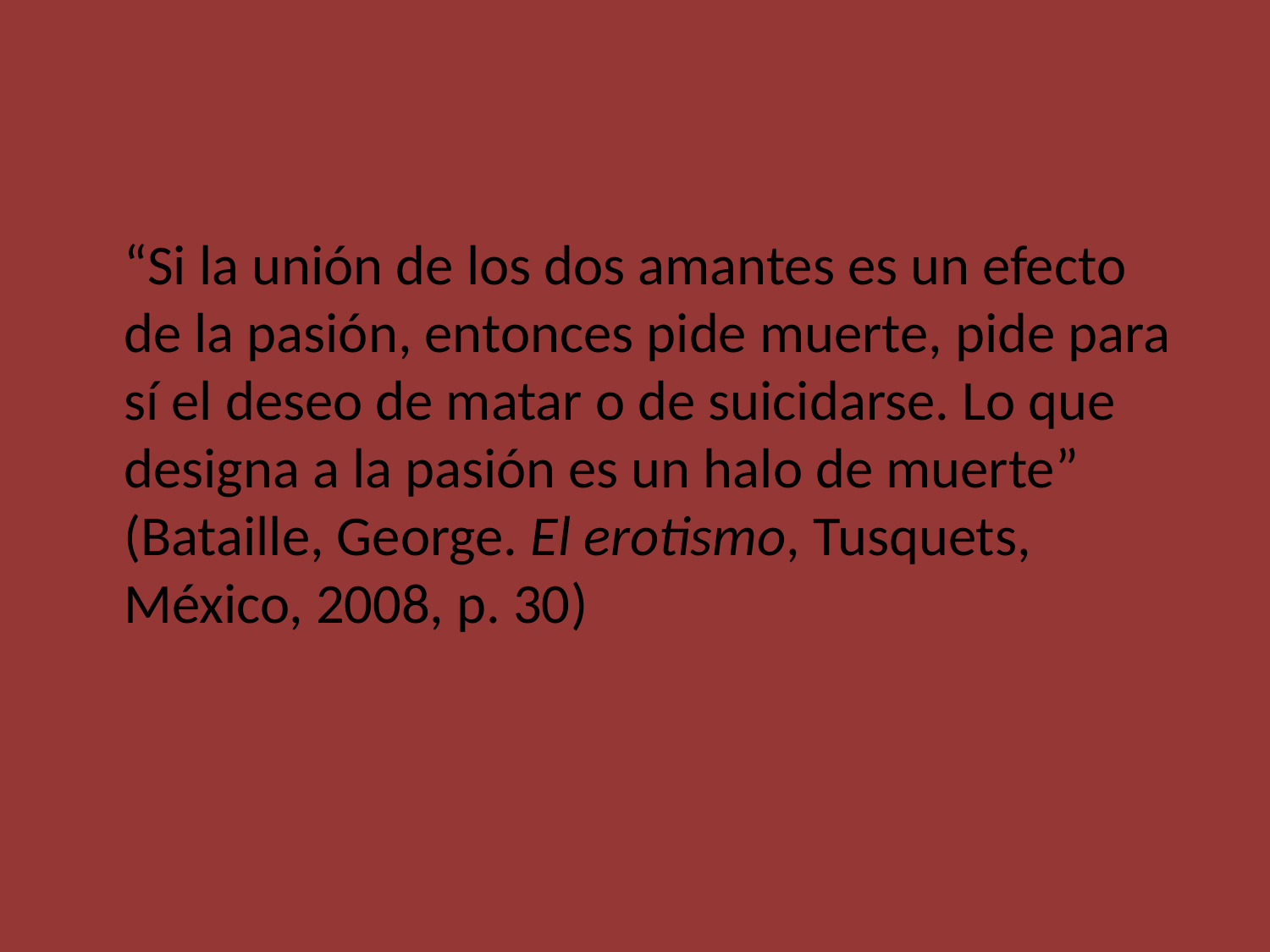

#
	“Si la unión de los dos amantes es un efecto de la pasión, entonces pide muerte, pide para sí el deseo de matar o de suicidarse. Lo que designa a la pasión es un halo de muerte” (Bataille, George. El erotismo, Tusquets, México, 2008, p. 30)